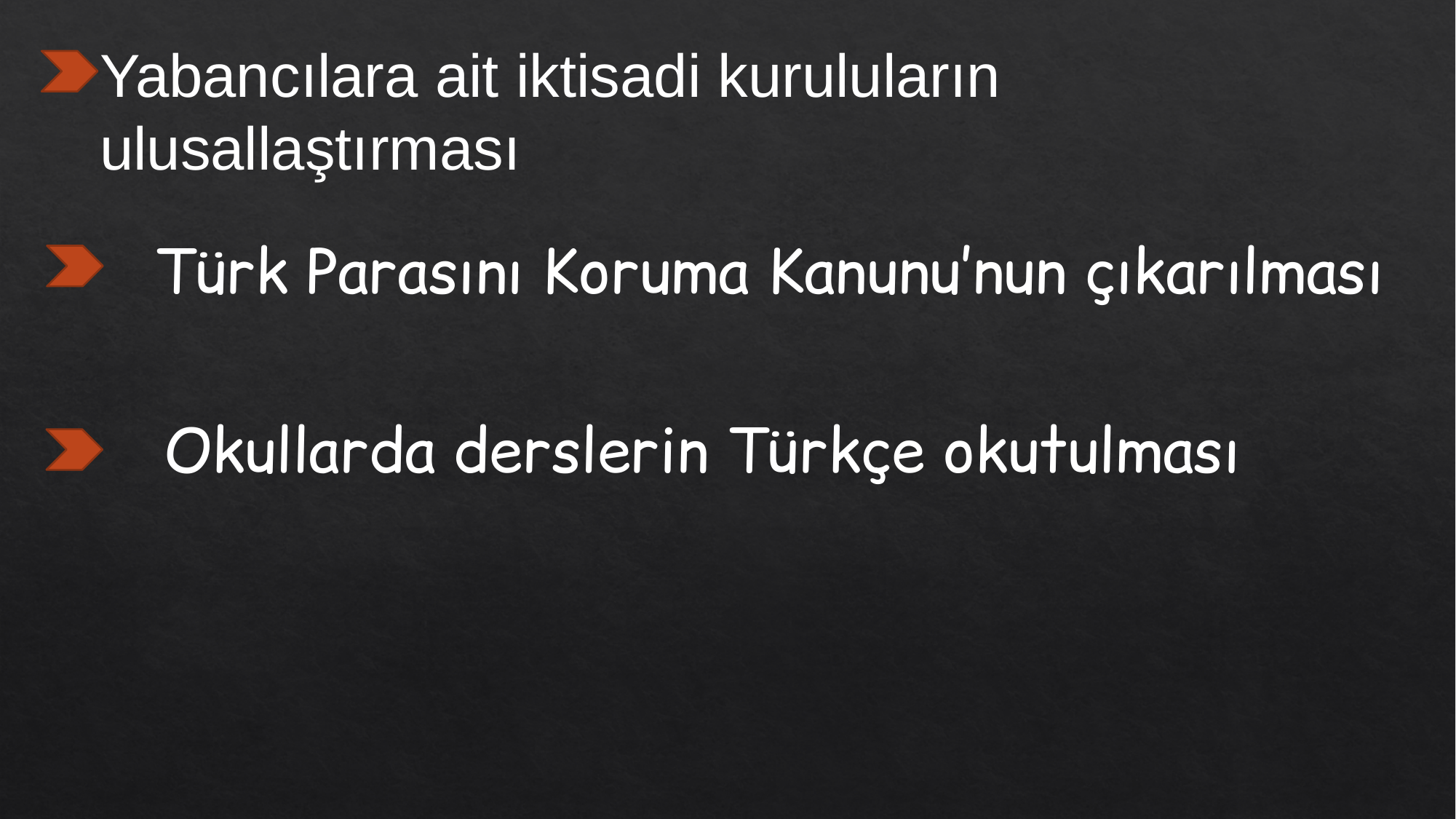

Yabancılara ait iktisadi kuruluların ulusallaştırması

Türk Parasını Koruma Kanunu’nun çıkarılması

Okullarda derslerin Türkçe okutulması